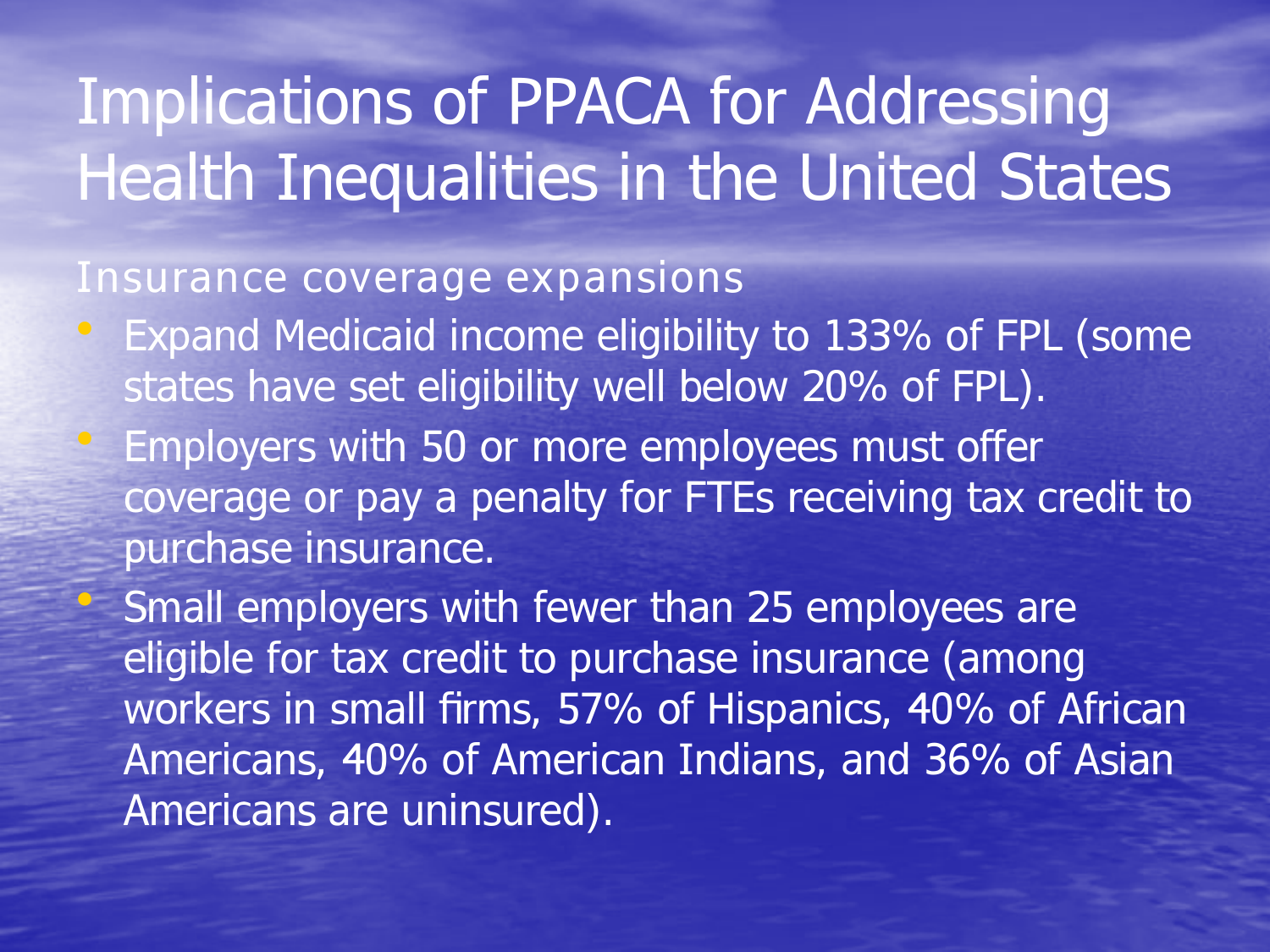

# Implications of PPACA for Addressing Health Inequalities in the United States
Insurance coverage expansions
Expand Medicaid income eligibility to 133% of FPL (some states have set eligibility well below 20% of FPL).
Employers with 50 or more employees must offer coverage or pay a penalty for FTEs receiving tax credit to purchase insurance.
Small employers with fewer than 25 employees are eligible for tax credit to purchase insurance (among workers in small firms, 57% of Hispanics, 40% of African Americans, 40% of American Indians, and 36% of Asian Americans are uninsured).